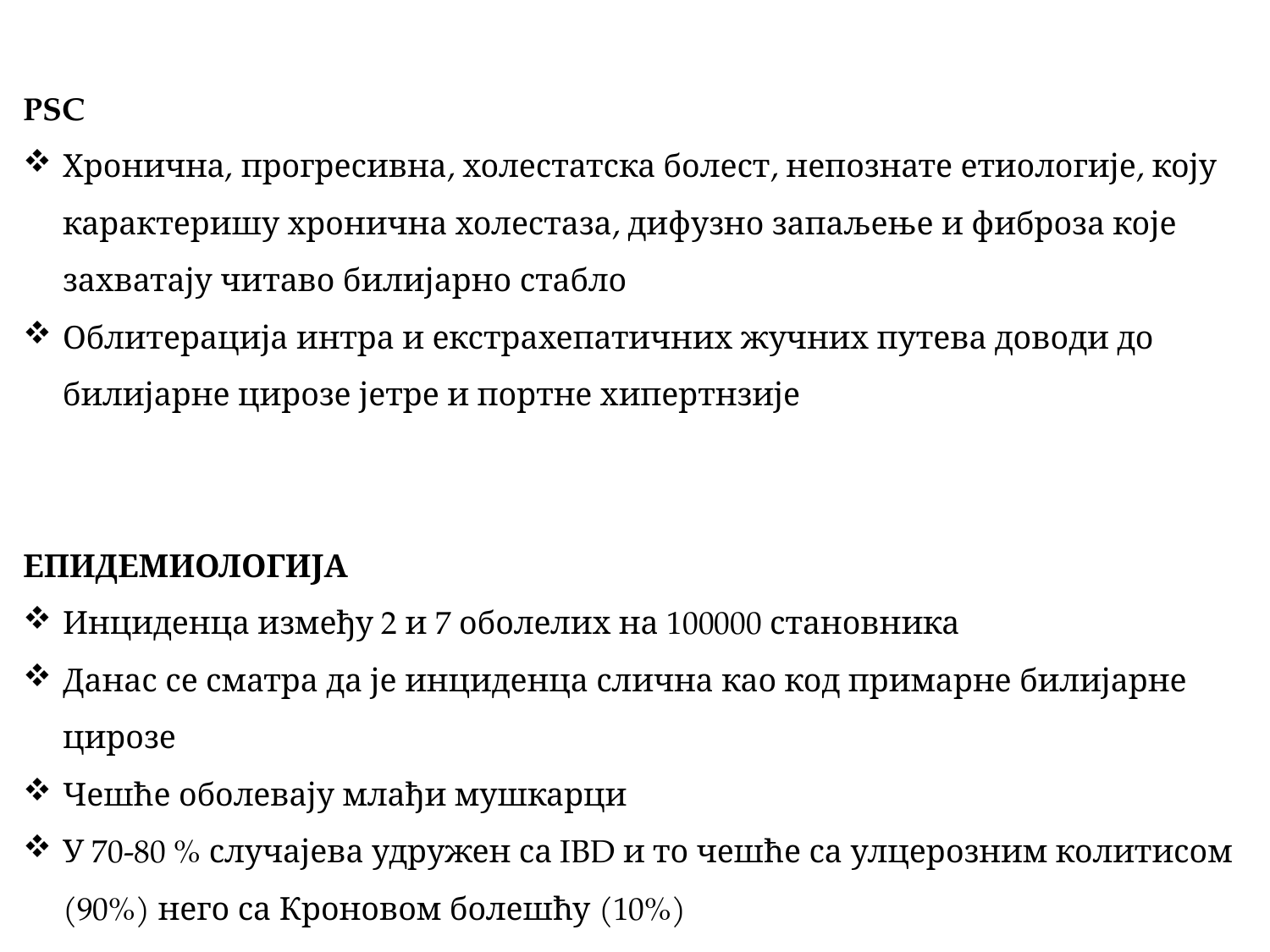

PSC
Хронична, прогресивна, холестатска болест, непознате етиологије, коју карактеришу хронична холестаза, дифузно запаљење и фиброза које захватају читаво билијарно стабло
Облитерација интра и екстрахепатичних жучних путева доводи до билијарне цирозе јетре и портне хипертнзије

ЕПИДЕМИОЛОГИЈА
Инциденца између 2 и 7 оболелих на 100000 становника
Данас се сматра да је инциденца слична као код примарне билијарне цирозе
Чешће оболевају млађи мушкарци
У 70-80 % случајева удружен са IBD и то чешће са улцерозним колитисом (90%) него са Кроновом болешћу (10%)